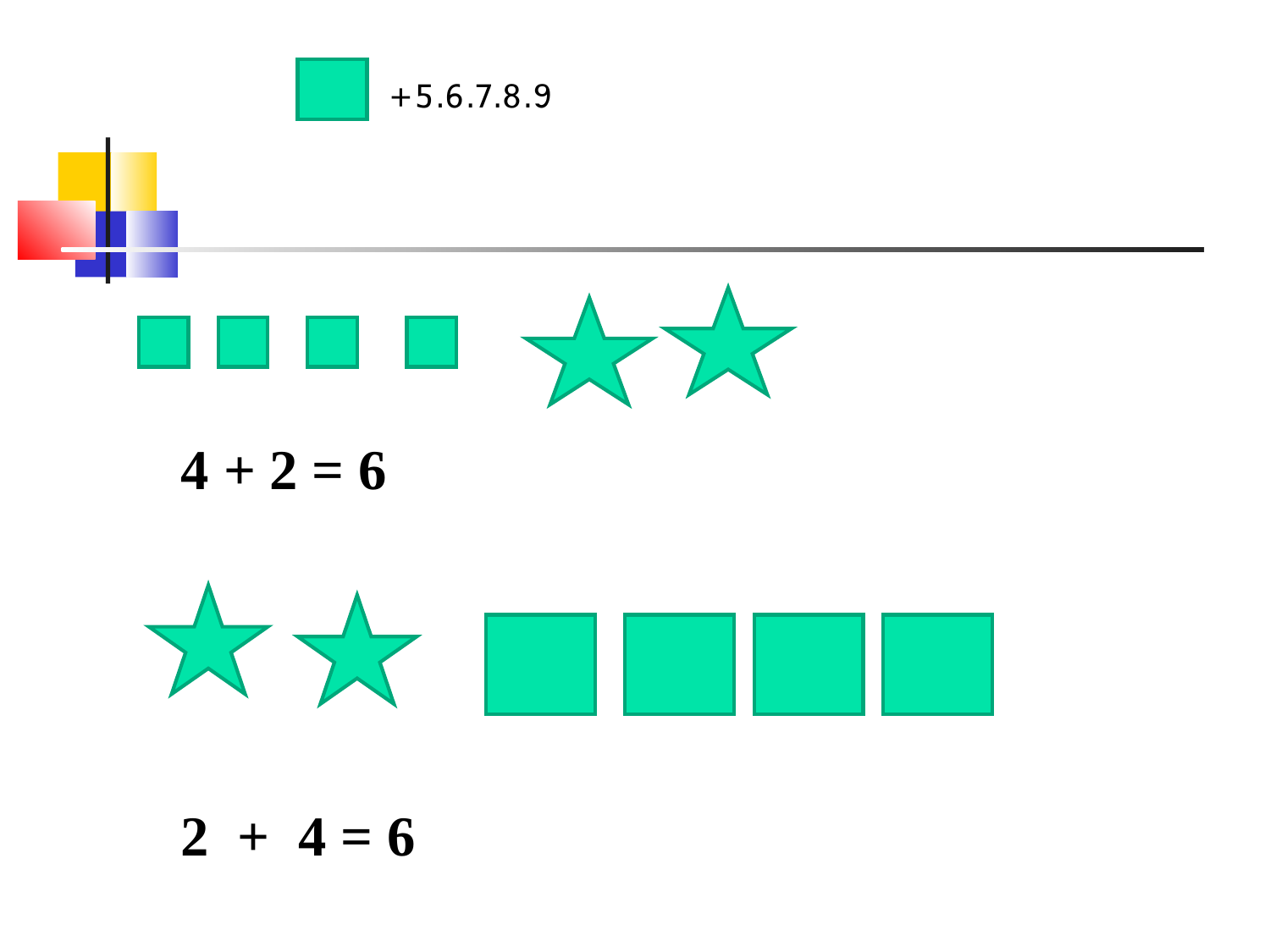

+5.6.7.8.9

4 + 2 = 6

2  +  4 = 6